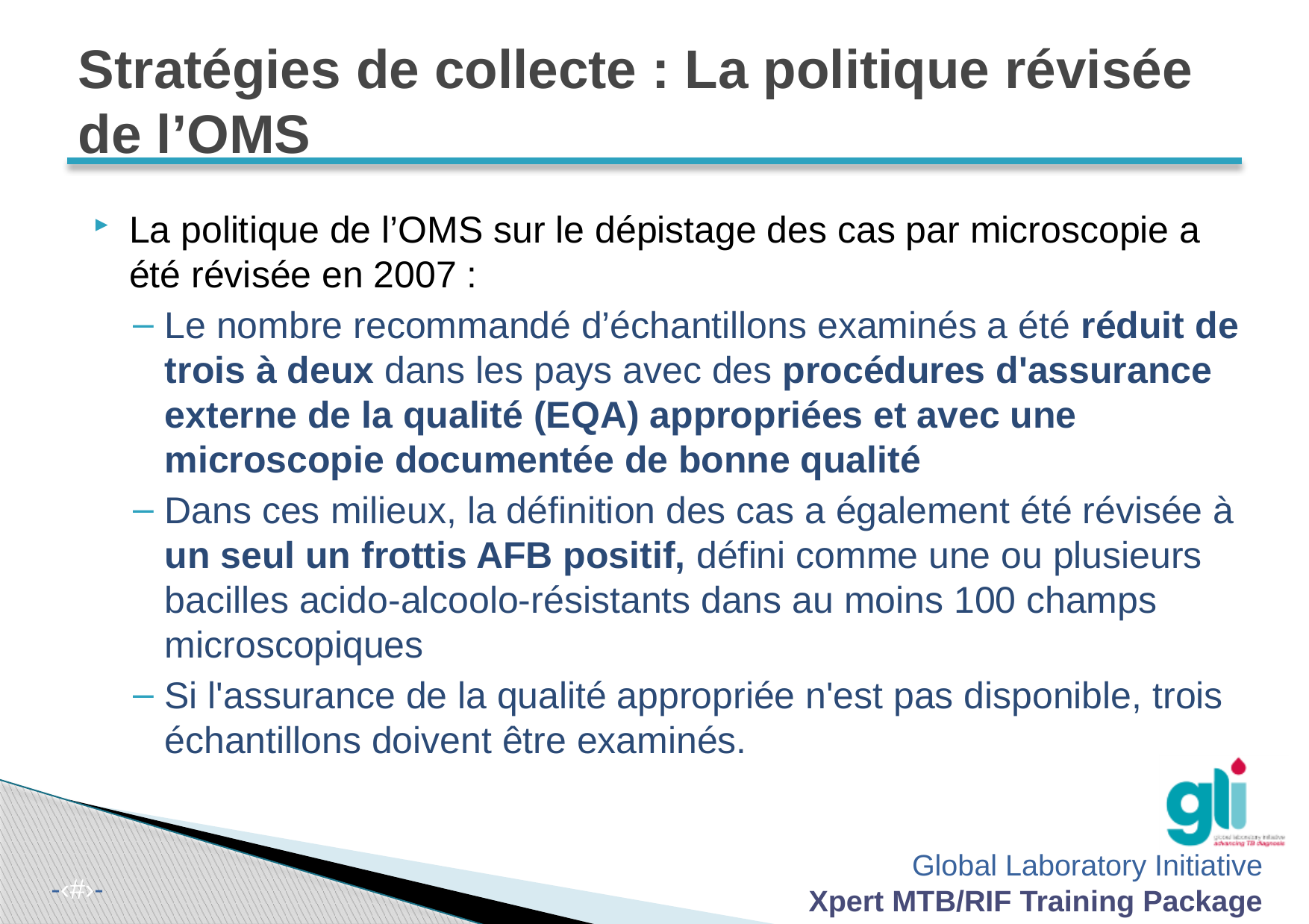

# Stratégies de collecte : La politique révisée de l’OMS
La politique de l’OMS sur le dépistage des cas par microscopie a été révisée en 2007 :
Le nombre recommandé d’échantillons examinés a été réduit de trois à deux dans les pays avec des procédures d'assurance externe de la qualité (EQA) appropriées et avec une microscopie documentée de bonne qualité
Dans ces milieux, la définition des cas a également été révisée à un seul un frottis AFB positif, défini comme une ou plusieurs bacilles acido-alcoolo-résistants dans au moins 100 champs microscopiques
Si l'assurance de la qualité appropriée n'est pas disponible, trois échantillons doivent être examinés.